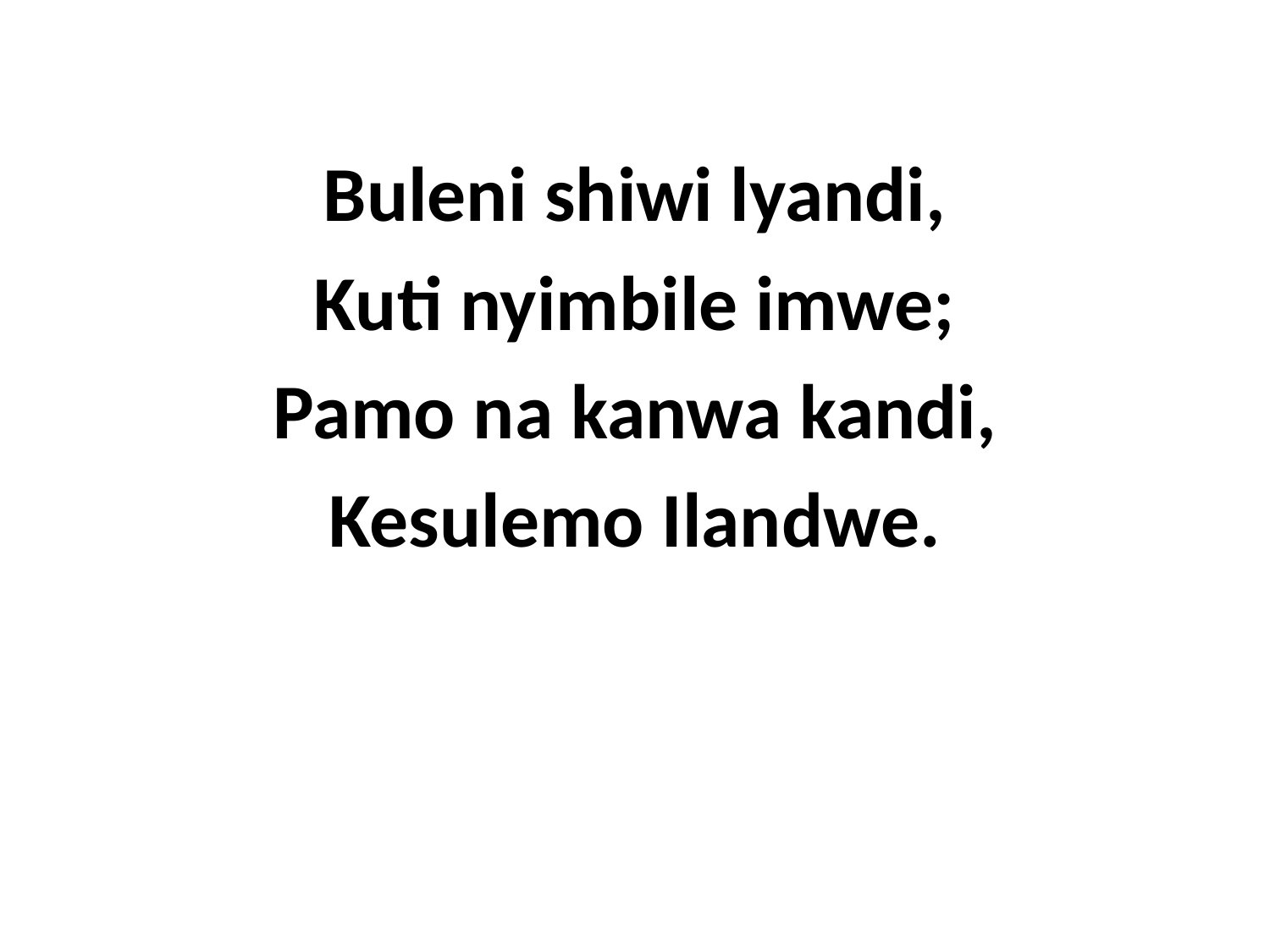

Buleni shiwi lyandi,
Kuti nyimbile imwe;
Pamo na kanwa kandi,
Kesulemo Ilandwe.